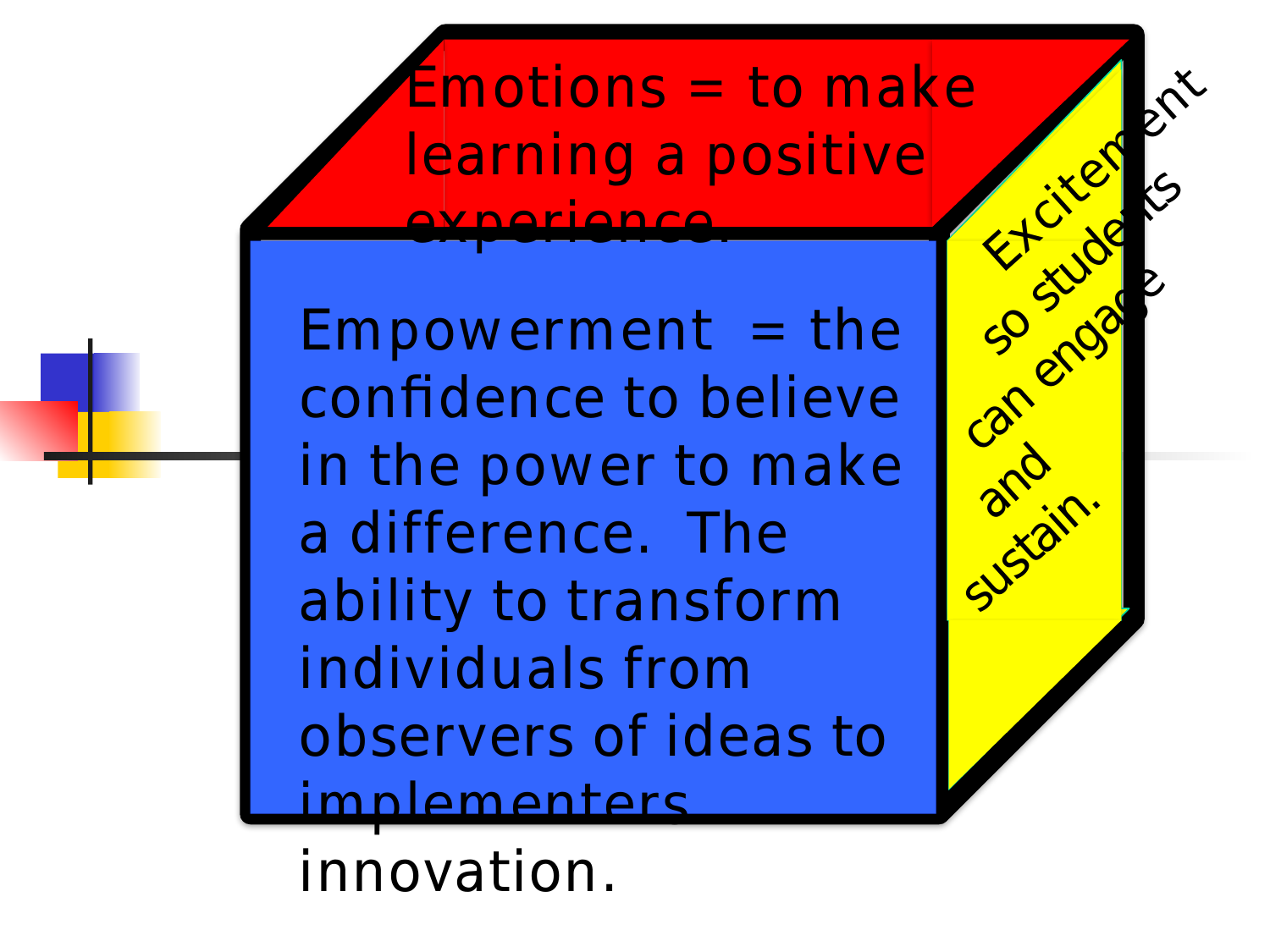

Emotions = to make learning a positive experience.

                 Excitement
            so students
       can engage
     and
sustain.

Empowerment  = the confidence to believe in the power to make a difference.  The ability to transform individuals from observers of ideas to implementers innovation.